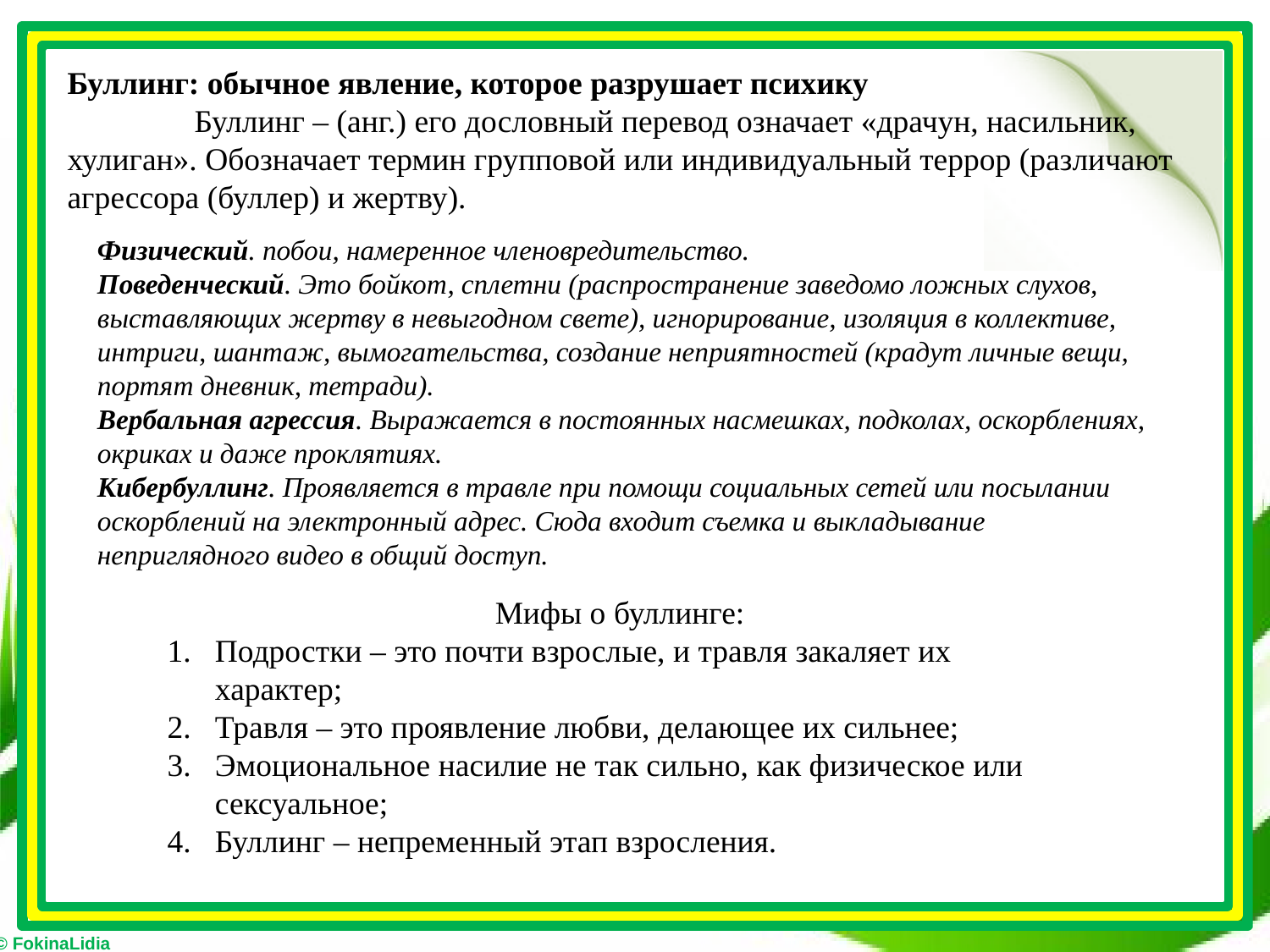

Буллинг: обычное явление, которое разрушает психику
	Буллинг – (анг.) его дословный перевод означает «драчун, насильник, хулиган». Обозначает термин групповой или индивидуальный террор (различают агрессора (буллер) и жертву).

Физический. побои, намеренное членовредительство.
Поведенческий. Это бойкот, сплетни (распространение заведомо ложных слухов, выставляющих жертву в невыгодном свете), игнорирование, изоляция в коллективе, интриги, шантаж, вымогательства, создание неприятностей (крадут личные вещи, портят дневник, тетради).
Вербальная агрессия. Выражается в постоянных насмешках, подколах, оскорблениях, окриках и даже проклятиях.
Кибербуллинг. Проявляется в травле при помощи социальных сетей или посылании оскорблений на электронный адрес. Сюда входит съемка и выкладывание неприглядного видео в общий доступ.

Мифы о буллинге:
Подростки – это почти взрослые, и травля закаляет их характер;
Травля – это проявление любви, делающее их сильнее;
Эмоциональное насилие не так сильно, как физическое или сексуальное;
Буллинг – непременный этап взросления.